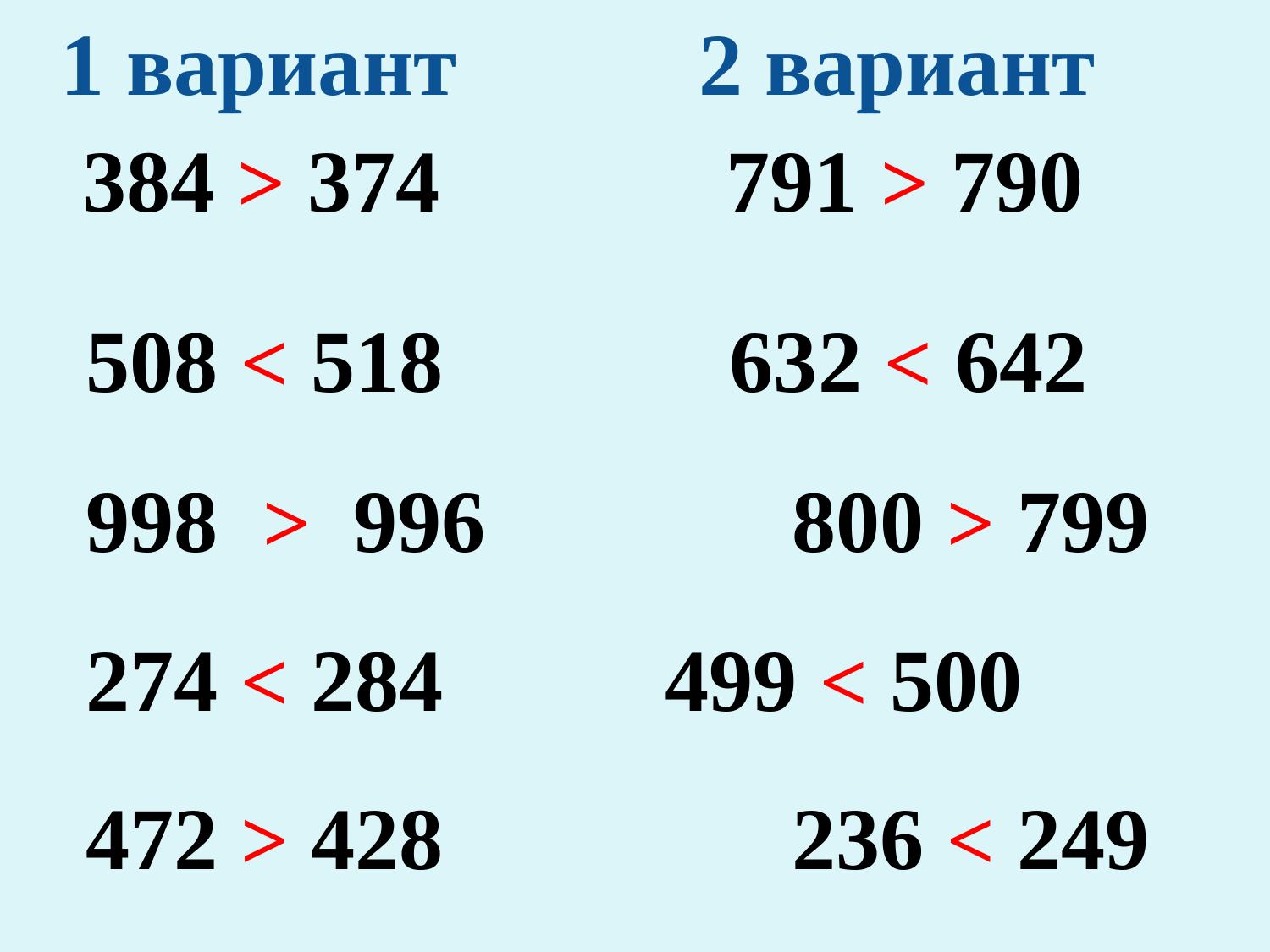

1 вариант           2 вариант
  384 > 374             791 > 790
	508 < 518             632 < 642
	998  >  996	         800 > 799
	274 < 284 	         499 < 500
	472 > 428    	         236 < 249